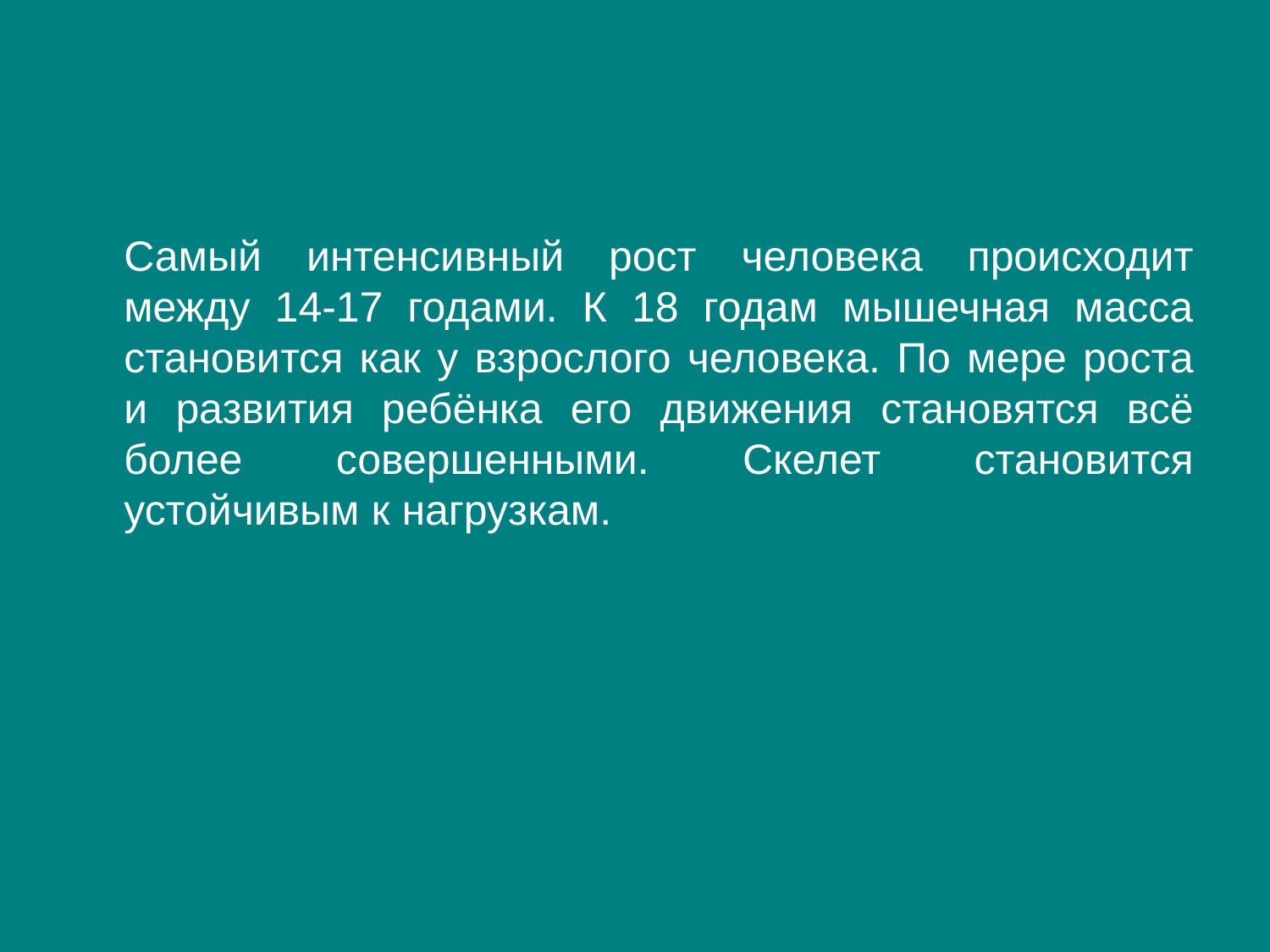

Самый интенсивный рост человека происходит между 14-17 годами. К 18 годам мышечная масса становится как у взрослого человека. По мере роста и развития ребёнка его движения становятся всё более совершенными. Скелет становится устойчивым к нагрузкам.